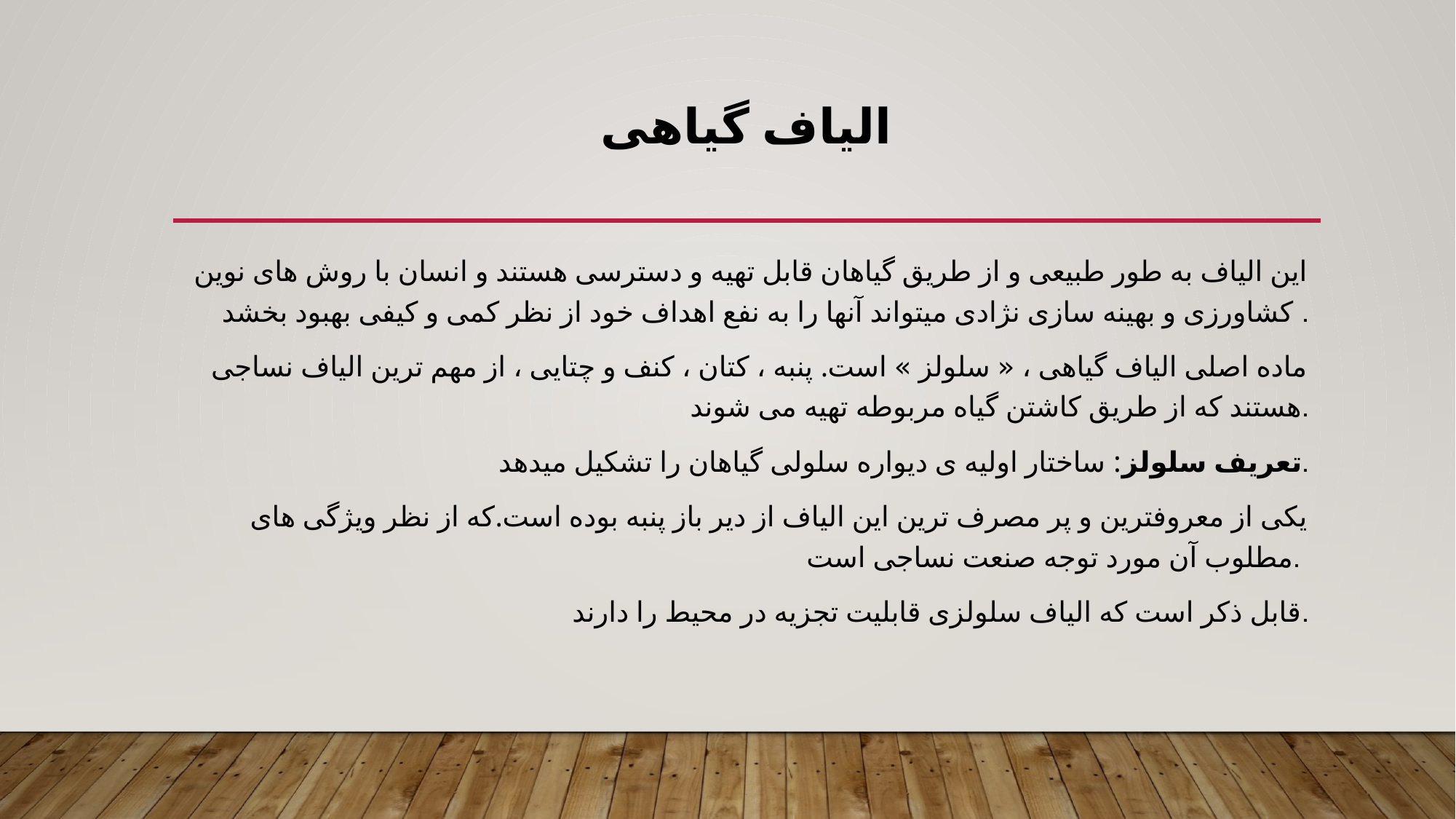

# الیاف گیاهی
 این الیاف به طور طبیعی و از طریق گیاهان قابل تهیه و دسترسی هستند و انسان با روش های نوین کشاورزی و بهینه سازی نژادی میتواند آنها را به نفع اهداف خود از نظر کمی و کیفی بهبود بخشد .
ماده اصلی الیاف گیاهی ، « سلولز » است. پنبه ، کتان ، کنف و چتایی ، از مهم ترین الیاف نساجی هستند که از طریق کاشتن گیاه مربوطه تهیه می شوند.
تعریف سلولز: ساختار اولیه ی دیواره سلولی گیاهان را تشکیل میدهد.
یکی از معروفترین و پر مصرف ترین این الیاف از دیر باز پنبه بوده است.که از نظر ویژگی های مطلوب آن مورد توجه صنعت نساجی است.
قابل ذکر است که الیاف سلولزی قابلیت تجزیه در محیط را دارند.